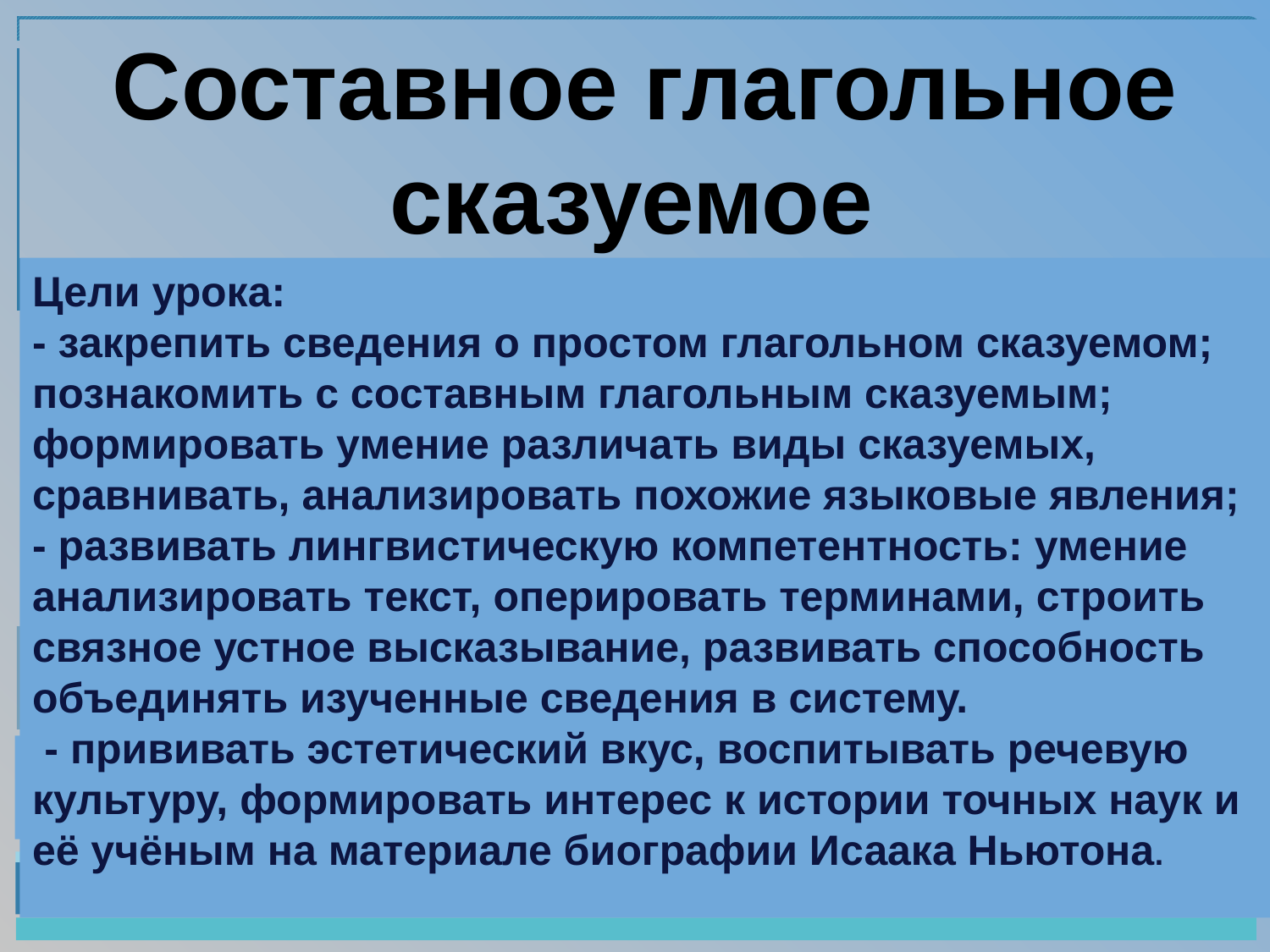

# Составное глагольное сказуемое
Цели урока:
- закрепить сведения о простом глагольном сказуемом; познакомить с составным глагольным сказуемым; формировать умение различать виды сказуемых, сравнивать, анализировать похожие языковые явления;
- развивать лингвистическую компетентность: умение анализировать текст, оперировать терминами, строить связное устное высказывание, развивать способность объединять изученные сведения в систему.
 - прививать эстетический вкус, воспитывать речевую культуру, формировать интерес к истории точных наук и её учёным на материале биографии Исаака Ньютона.